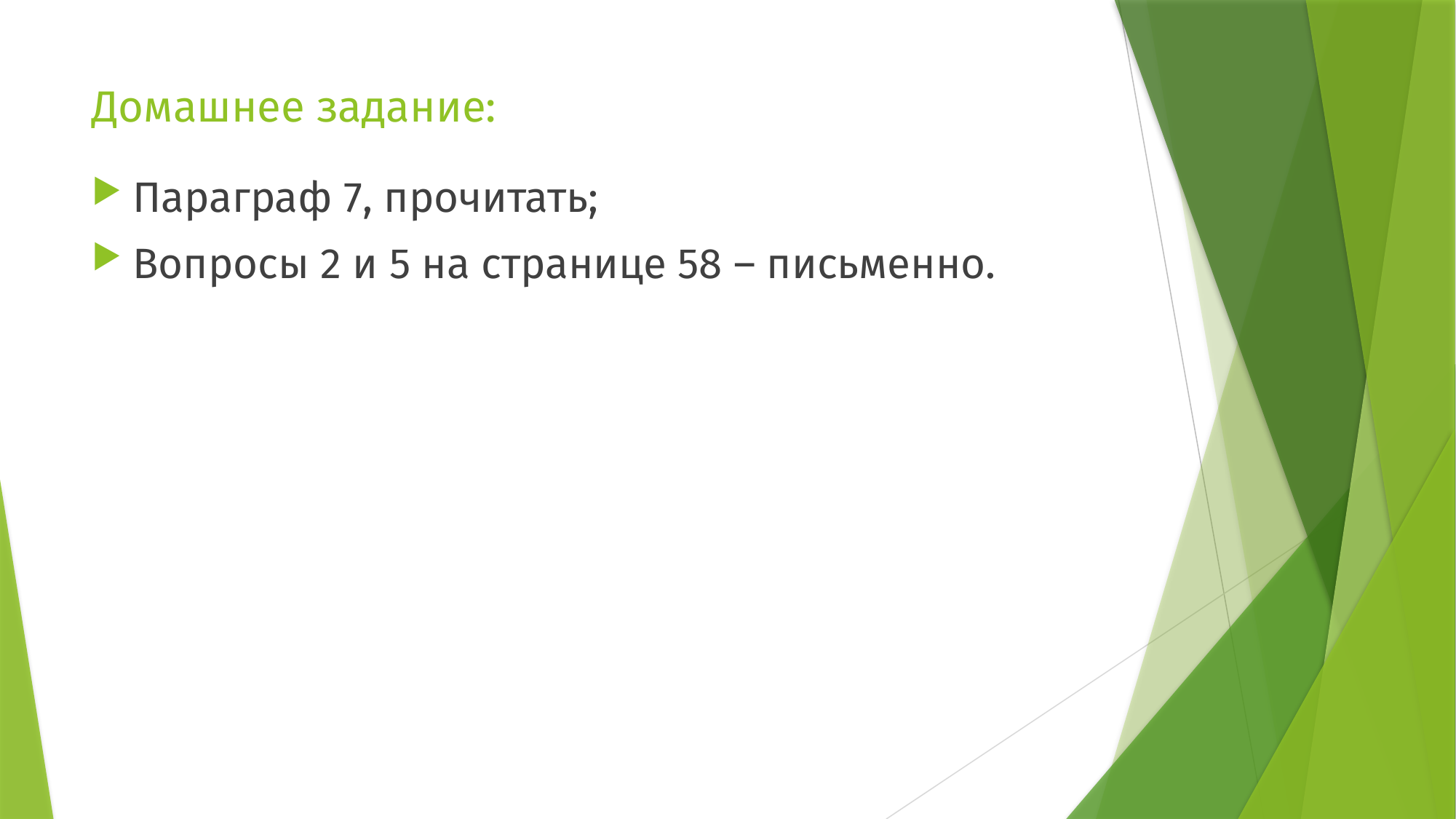

# Домашнее задание:
Параграф 7, прочитать;
Вопросы 2 и 5 на странице 58 – письменно.